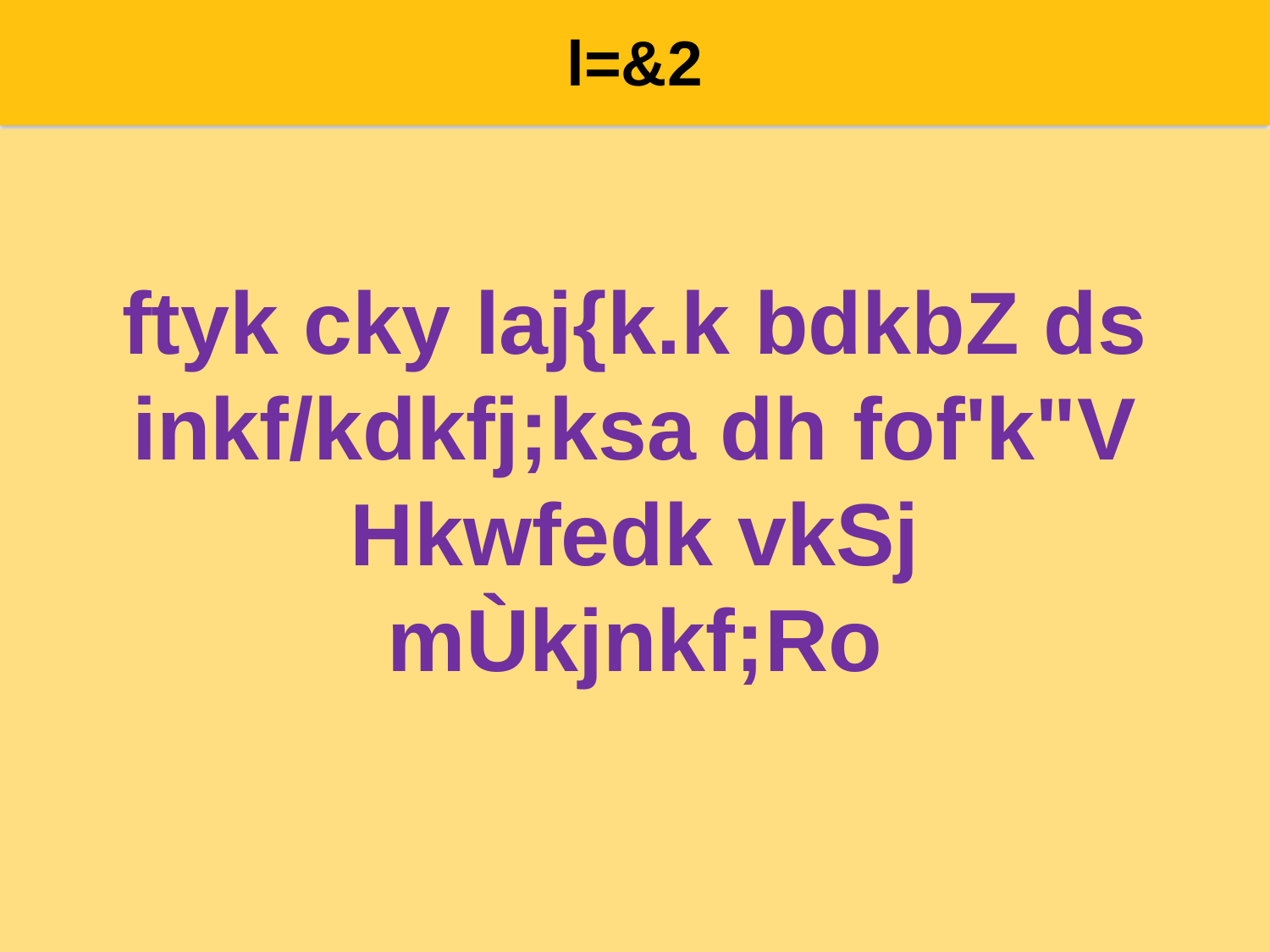

l=&2

ftyk cky laj{k.k bdkbZ ds inkf/kdkfj;ksa dh fof'k"V Hkwfedk vkSj mÙkjnkf;Ro